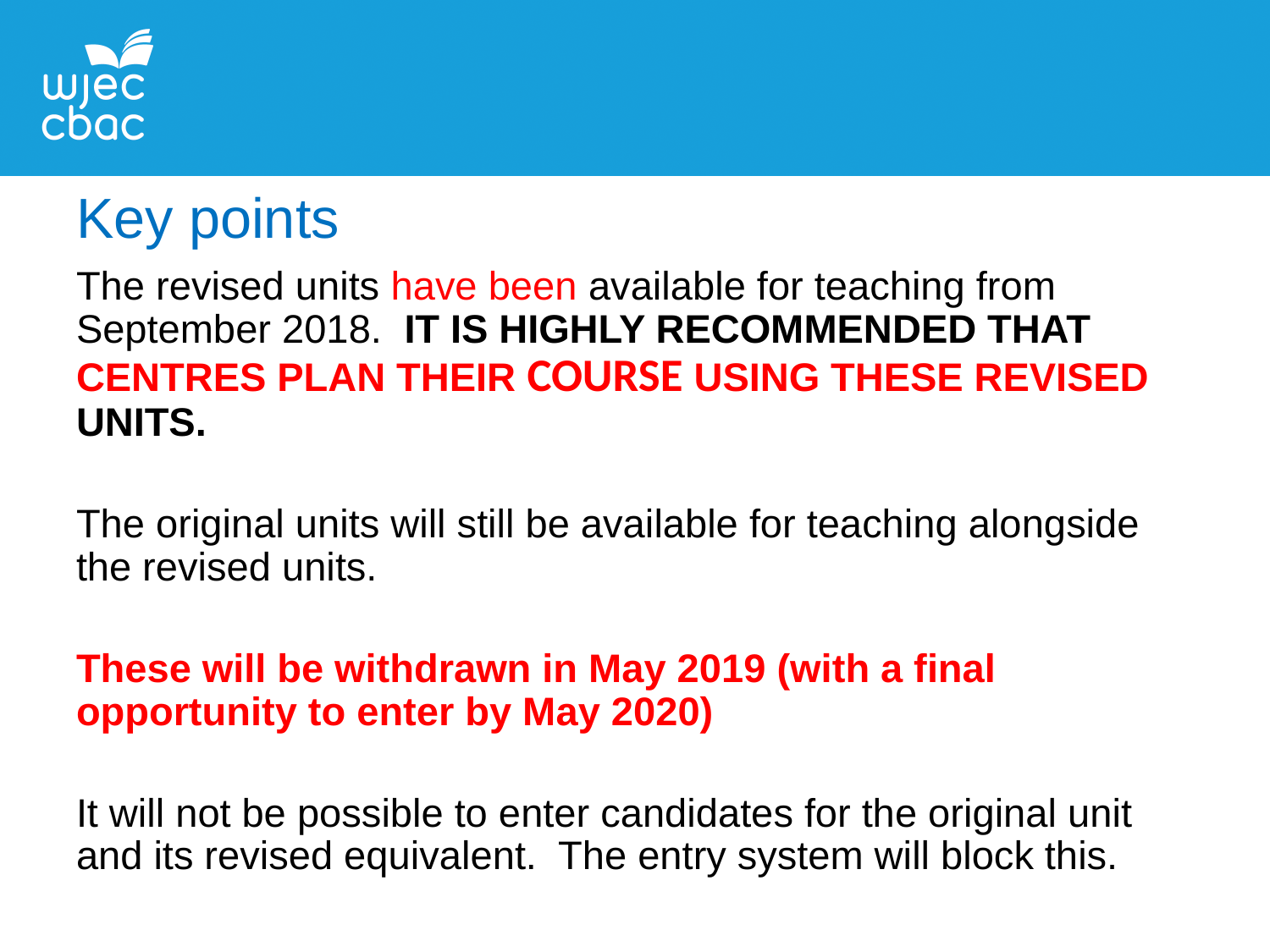

Key points

The revised units have been available for teaching from September 2018.  IT IS HIGHLY RECOMMENDED THAT CENTRES PLAN THEIR COURSE USING THESE REVISED UNITS.

The original units will still be available for teaching alongside the revised units.

These will be withdrawn in May 2019 (with a final opportunity to enter by May 2020)

It will not be possible to enter candidates for the original unit and its revised equivalent.  The entry system will block this.